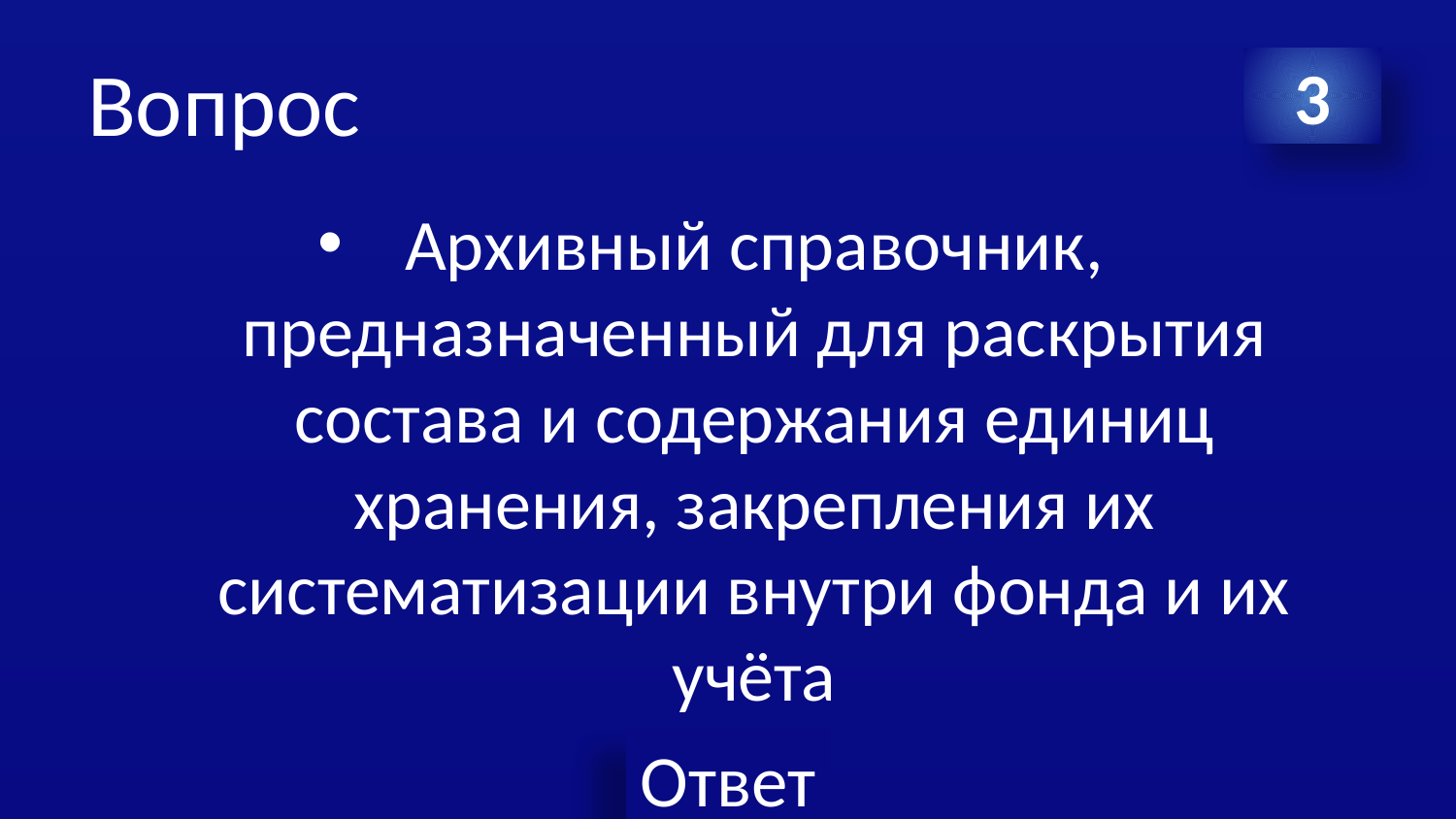

# Вопрос
3
Архивный справочник, предназначенный для раскрытия состава и содержания единиц хранения, закрепления их систематизации внутри фонда и их учёта